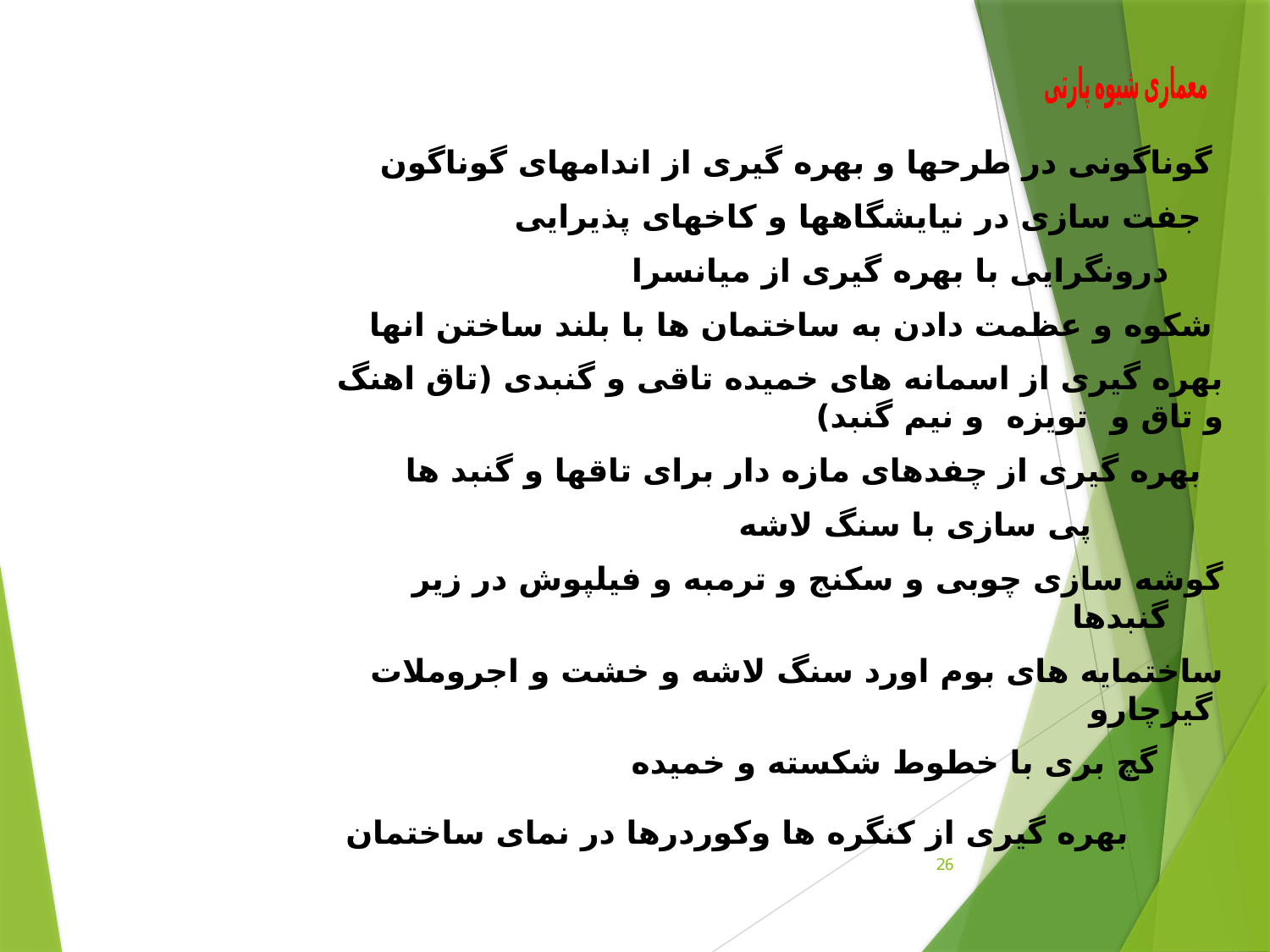

معماری شیوه پارتی
گوناگونی در طرحها و بهره گیری از اندامهای گوناگون
جفت سازی در نیایشگاهها و کاخهای پذیرایی
درونگرایی با بهره گیری از میانسرا
شکوه و عظمت دادن به ساختمان ها با بلند ساختن انها
بهره گیری از اسمانه های خمیده تاقی و گنبدی (تاق اهنگ و تاق و  تویزه  و نیم گنبد)
بهره گیری از چفدهای مازه دار برای تاقها و گنبد ها
پی سازی با سنگ لاشه
 گوشه سازی چوبی و سکنج و ترمبه و فیلپوش در زیر گنبدها
  ساختمایه های بوم اورد سنگ لاشه و خشت و اجروملات گیرچارو
  گچ بری با خطوط شکسته و خمیده
  بهره گیری از کنگره ها وکوردرها در نمای ساختمان
26